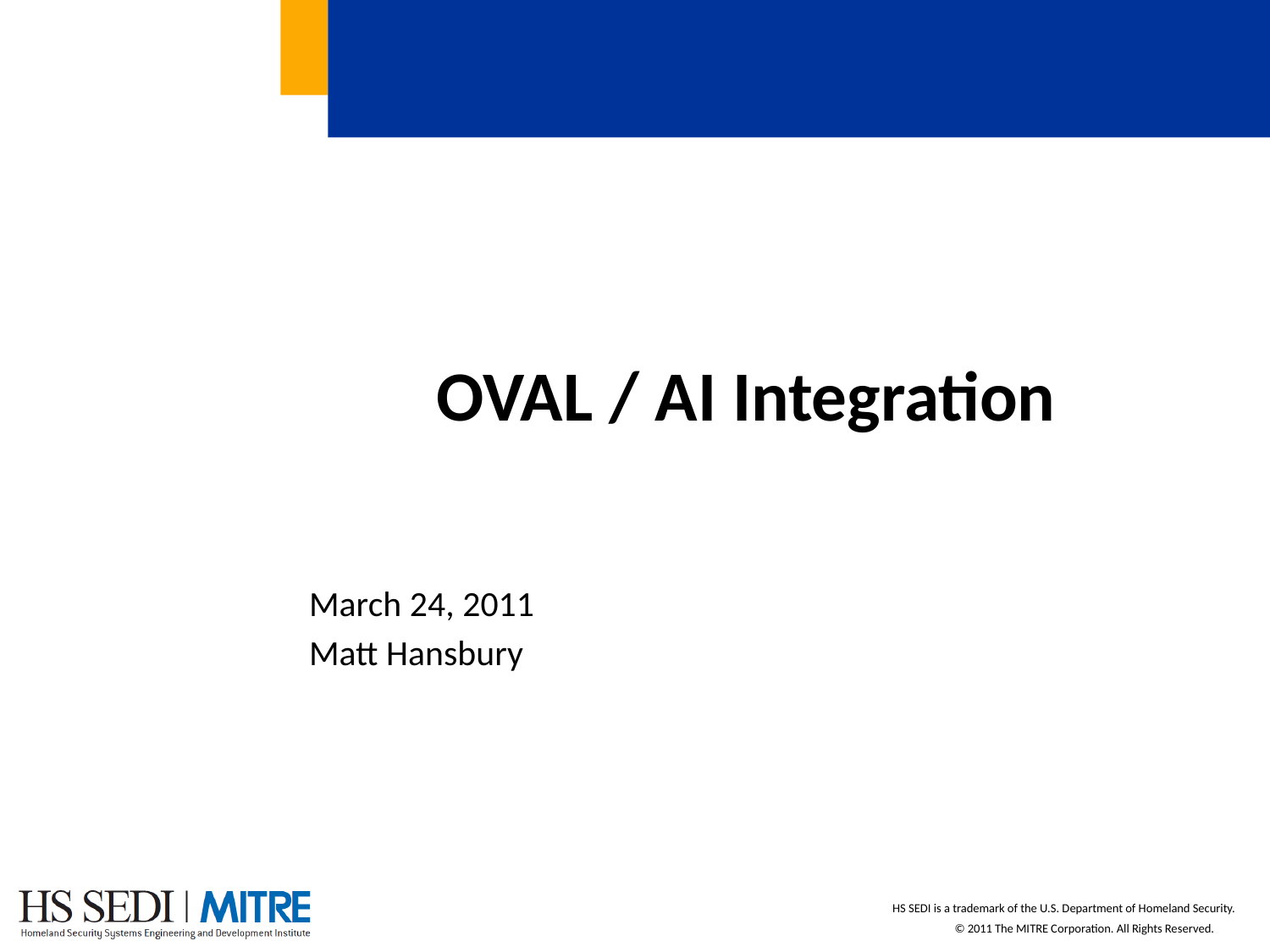

# OVAL / AI Integration
March 24, 2011
Matt Hansbury